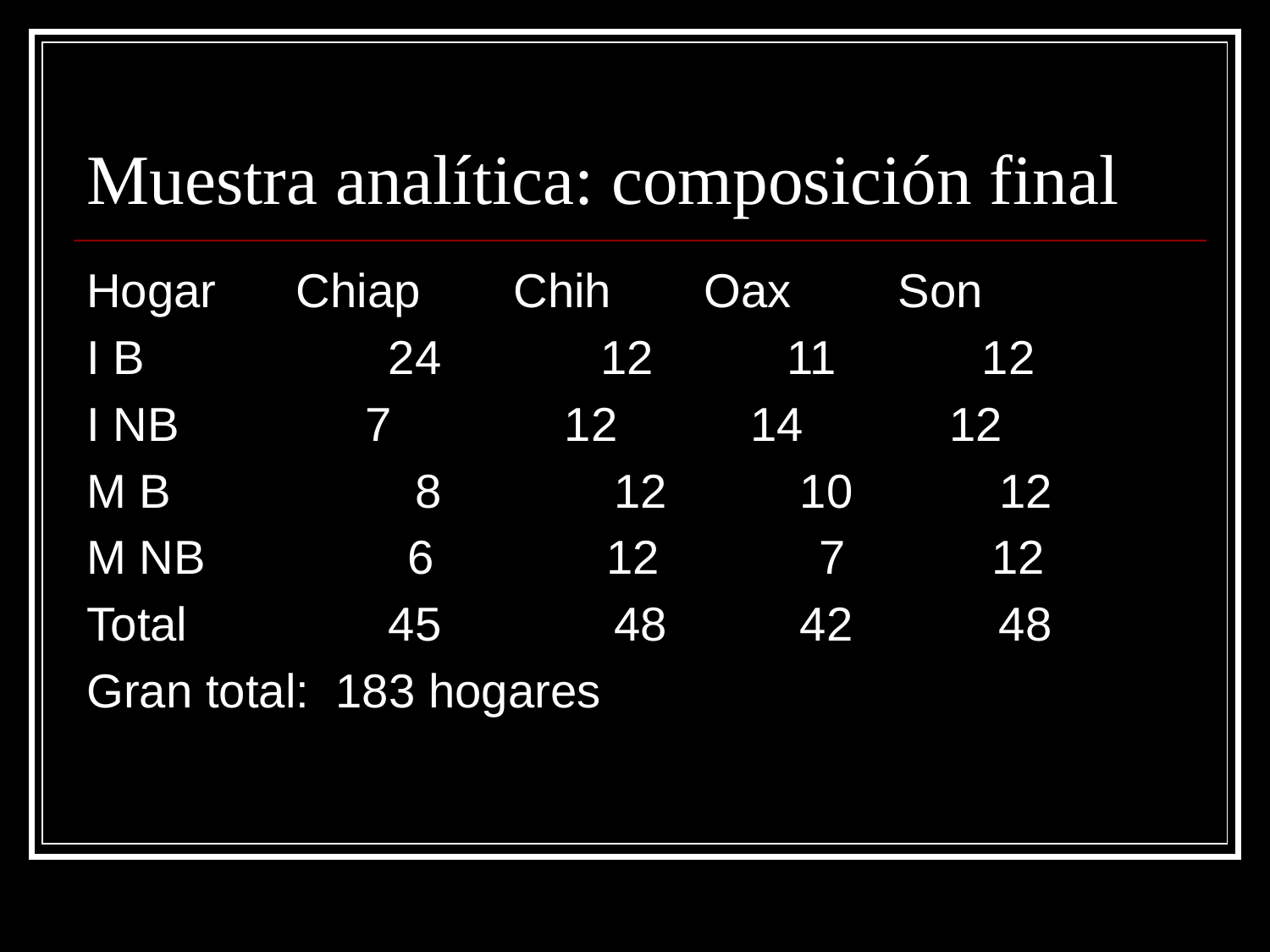

# Muestra analítica: composición final
Hogar      Chiap       Chih       Oax        Son
I B		24            12          11           12
I NB              7             12          14           12
M B		  8             12          10           12
M NB	           6             12            7           12
Total		45             48          42           48
Gran total:  183 hogares